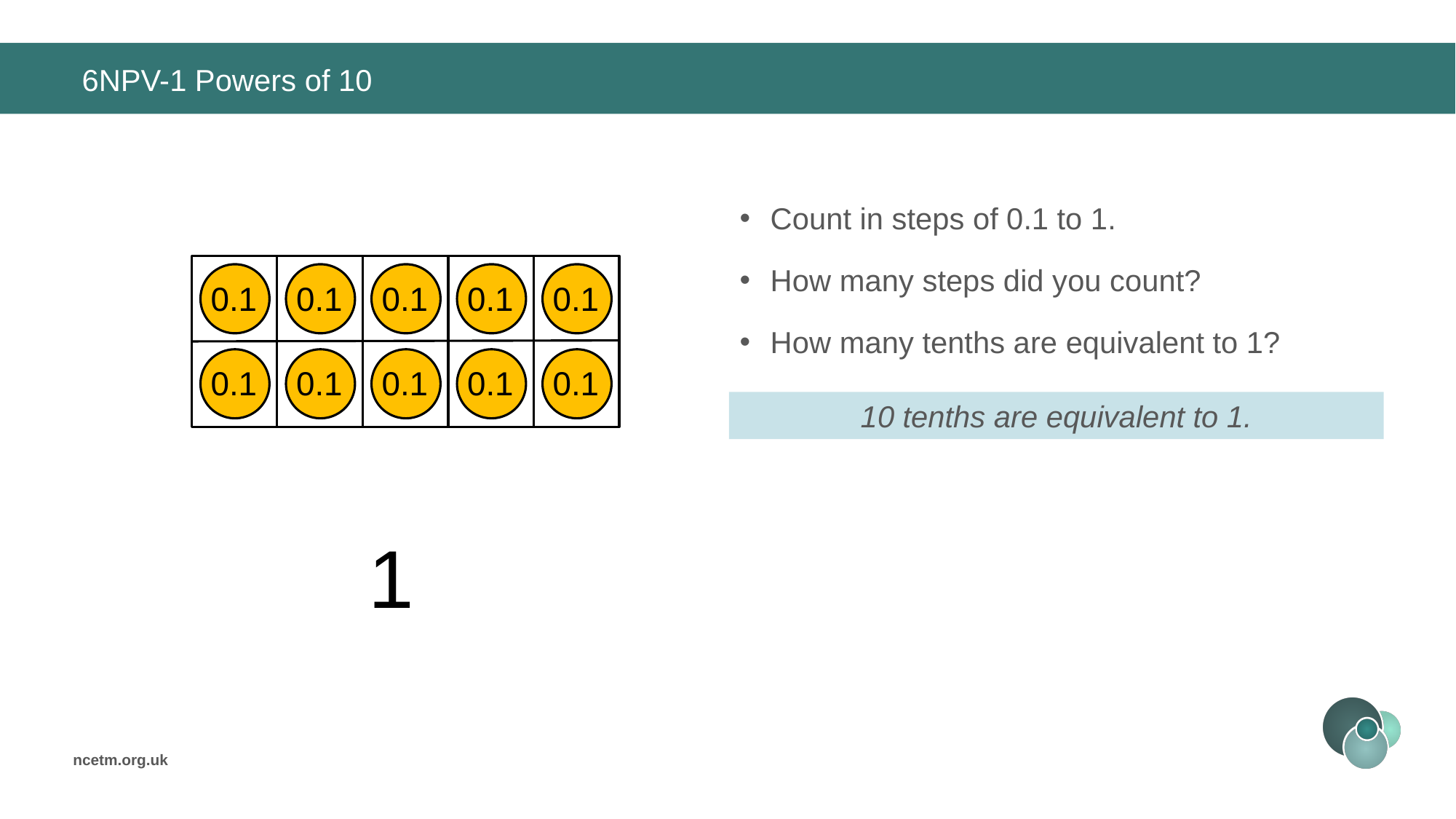

# 6NPV-1 Powers of 10

Count in steps of 0.1 to 1.
How many steps did you count?
How many tenths are equivalent to 1?

0.1

0.1

0.1

0.1

0.1

0.1

0.1

0.1

0.1

0.1
10 tenths are equivalent to 1.
1